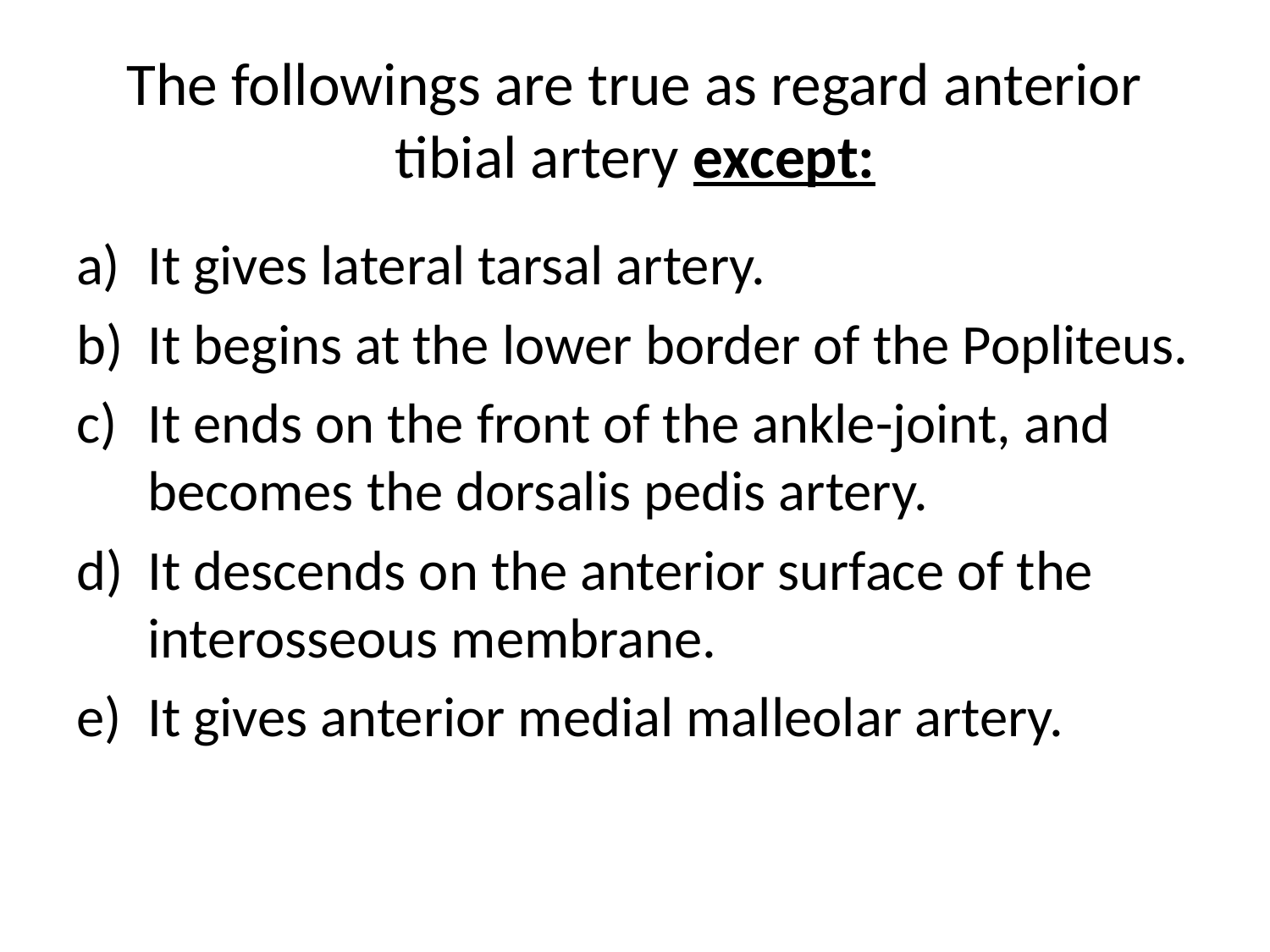

# The followings are true as regard anterior tibial artery except:
It gives lateral tarsal artery.
It begins at the lower border of the Popliteus.
It ends on the front of the ankle-joint, and becomes the dorsalis pedis artery.
It descends on the anterior surface of the interosseous membrane.
It gives anterior medial malleolar artery.